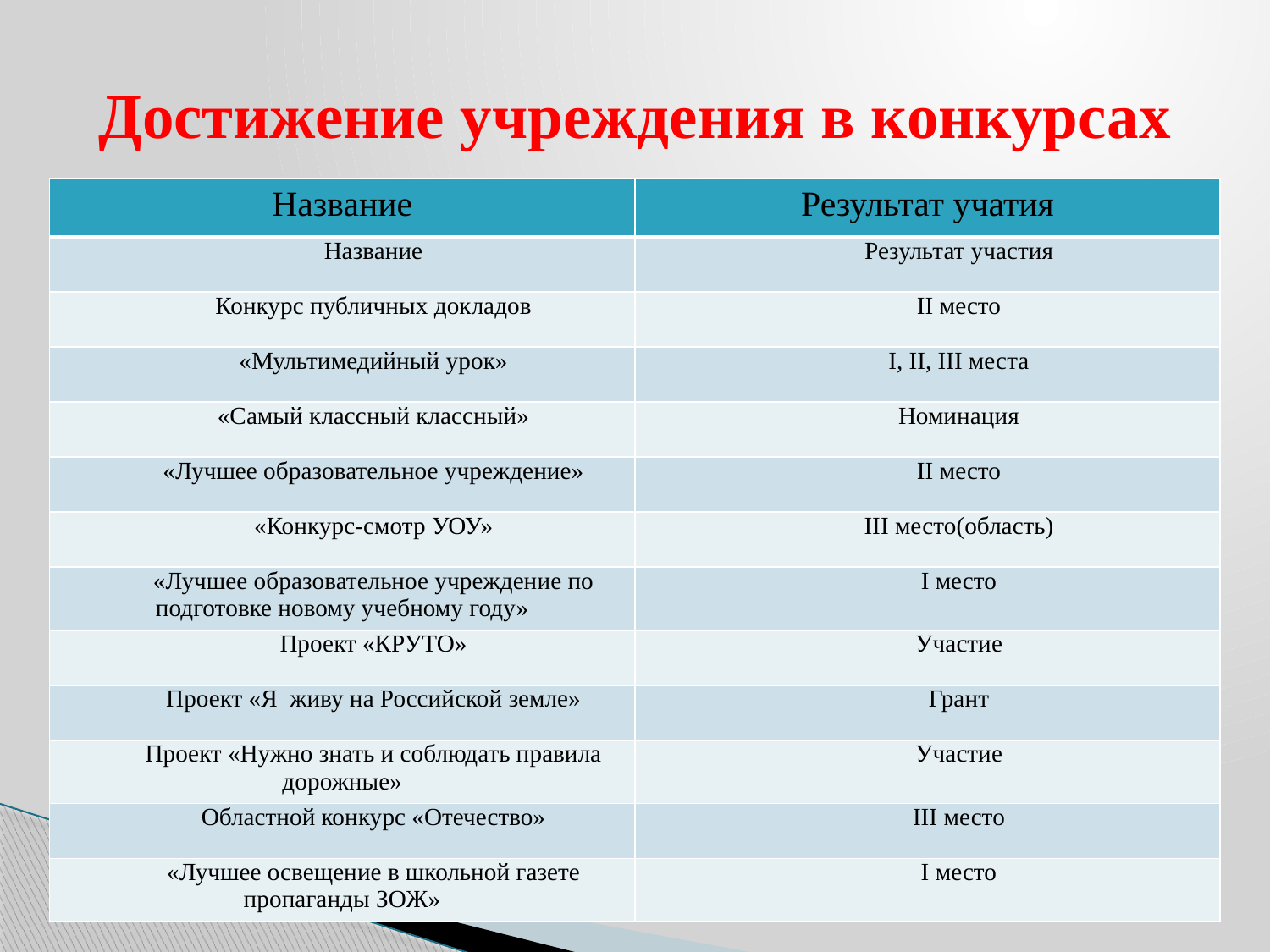

# Достижение учреждения в конкурсах
| Название | Результат учатия |
| --- | --- |
| Название | Результат участия |
| Конкурс публичных докладов | II место |
| «Мультимедийный урок» | I, II, III места |
| «Самый классный классный» | Номинация |
| «Лучшее образовательное учреждение» | II место |
| «Конкурс-смотр УОУ» | III место(область) |
| «Лучшее образовательное учреждение по подготовке новому учебному году» | I место |
| Проект «КРУТО» | Участие |
| Проект «Я живу на Российской земле» | Грант |
| Проект «Нужно знать и соблюдать правила дорожные» | Участие |
| Областной конкурс «Отечество» | III место |
| «Лучшее освещение в школьной газете пропаганды ЗОЖ» | I место |